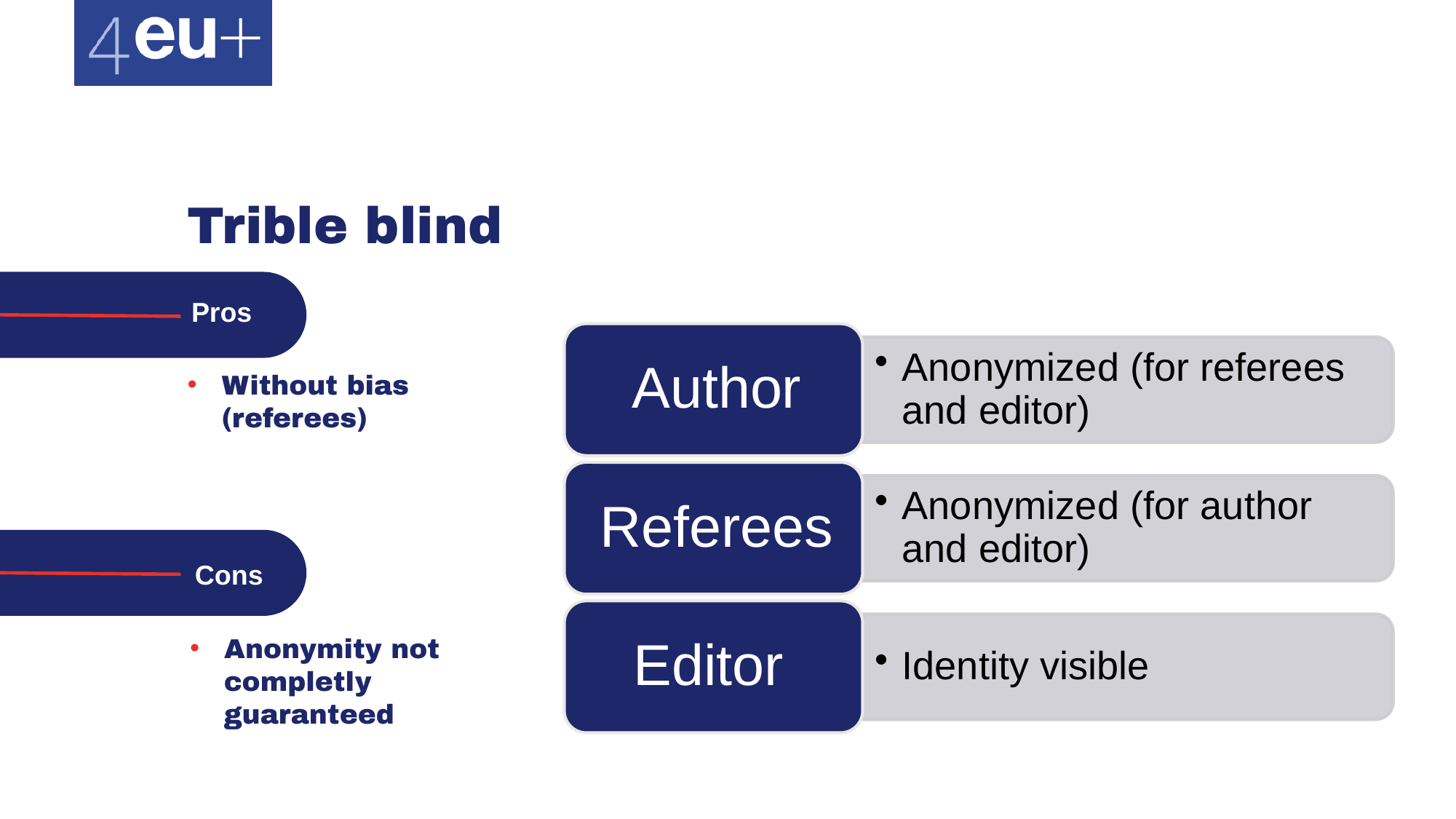

# Trible blind

Pros
Anonymized (for referees and editor)
Author
Anonymized (for author and editor)
Referees
Identity visible
Editor
Without bias (referees)

Cons
Anonymity not completly guaranteed